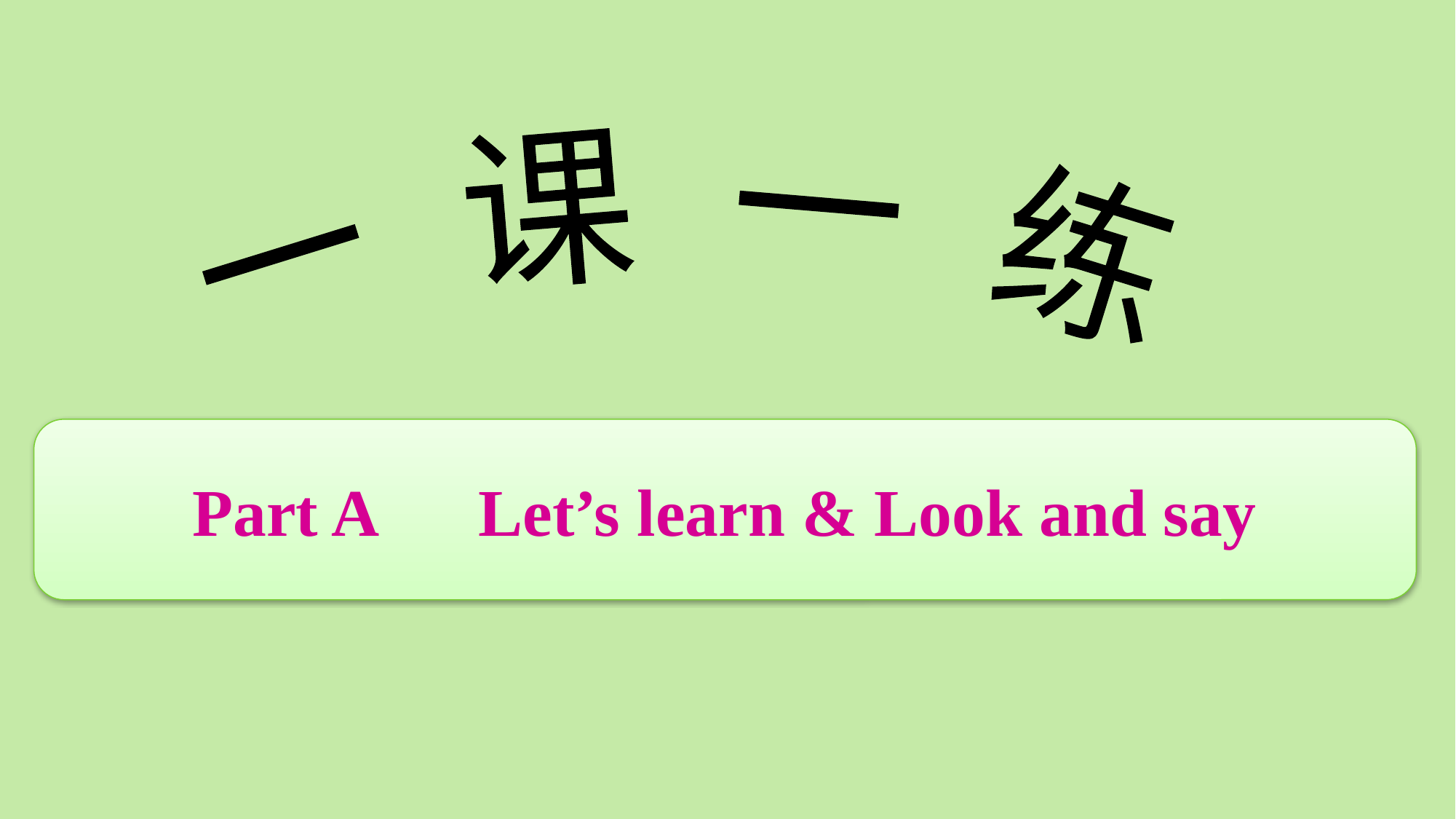

Part A　Let’s learn & Look and say